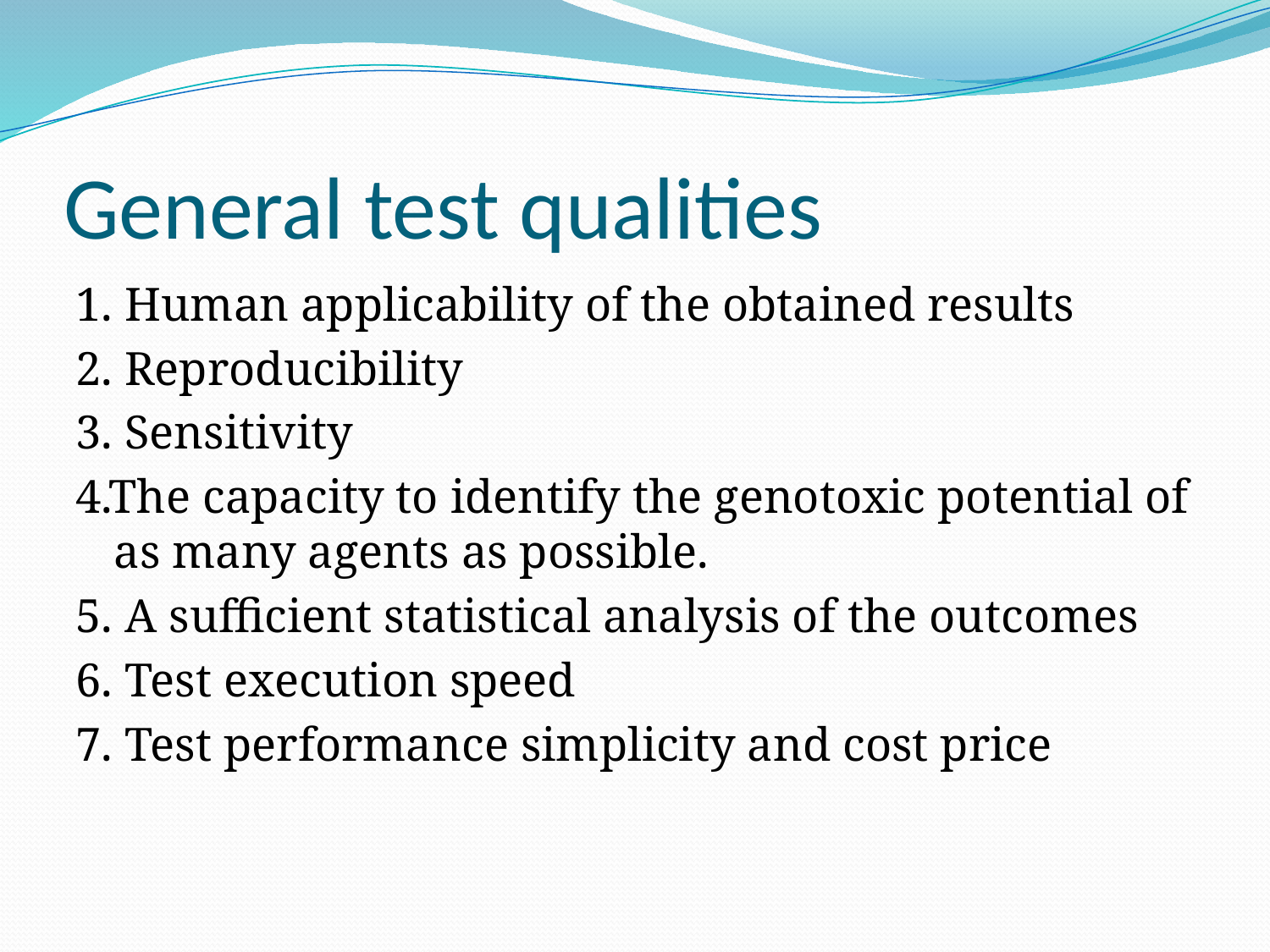

# General test qualities
1. Human applicability of the obtained results
2. Reproducibility
3. Sensitivity
4.The capacity to identify the genotoxic potential of as many agents as possible.
5. A sufficient statistical analysis of the outcomes
6. Test execution speed
7. Test performance simplicity and cost price